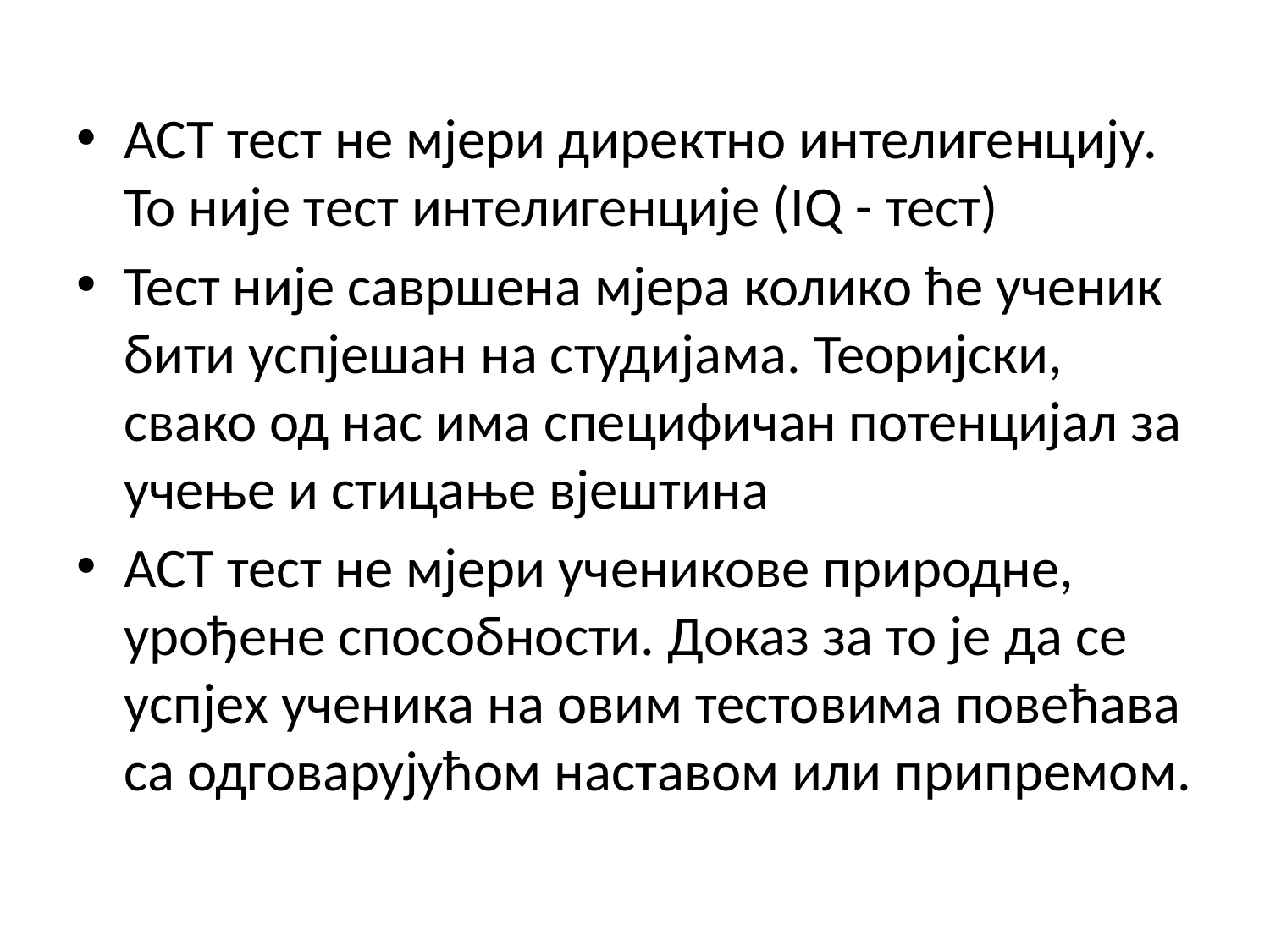

ACT тест не мјери директно интелигенцију. То није тест интелигенције (IQ - тест)
Тест није савршена мјера колико ће ученик бити успјешан на студијама. Теоријски, свако од нас има специфичан потенцијал за учење и стицање вјештина
ACT тест не мјери ученикове природне, урођене способности. Доказ за то је да се успјех ученика на овим тестовима повећава са одговарујућом наставом или припремом.